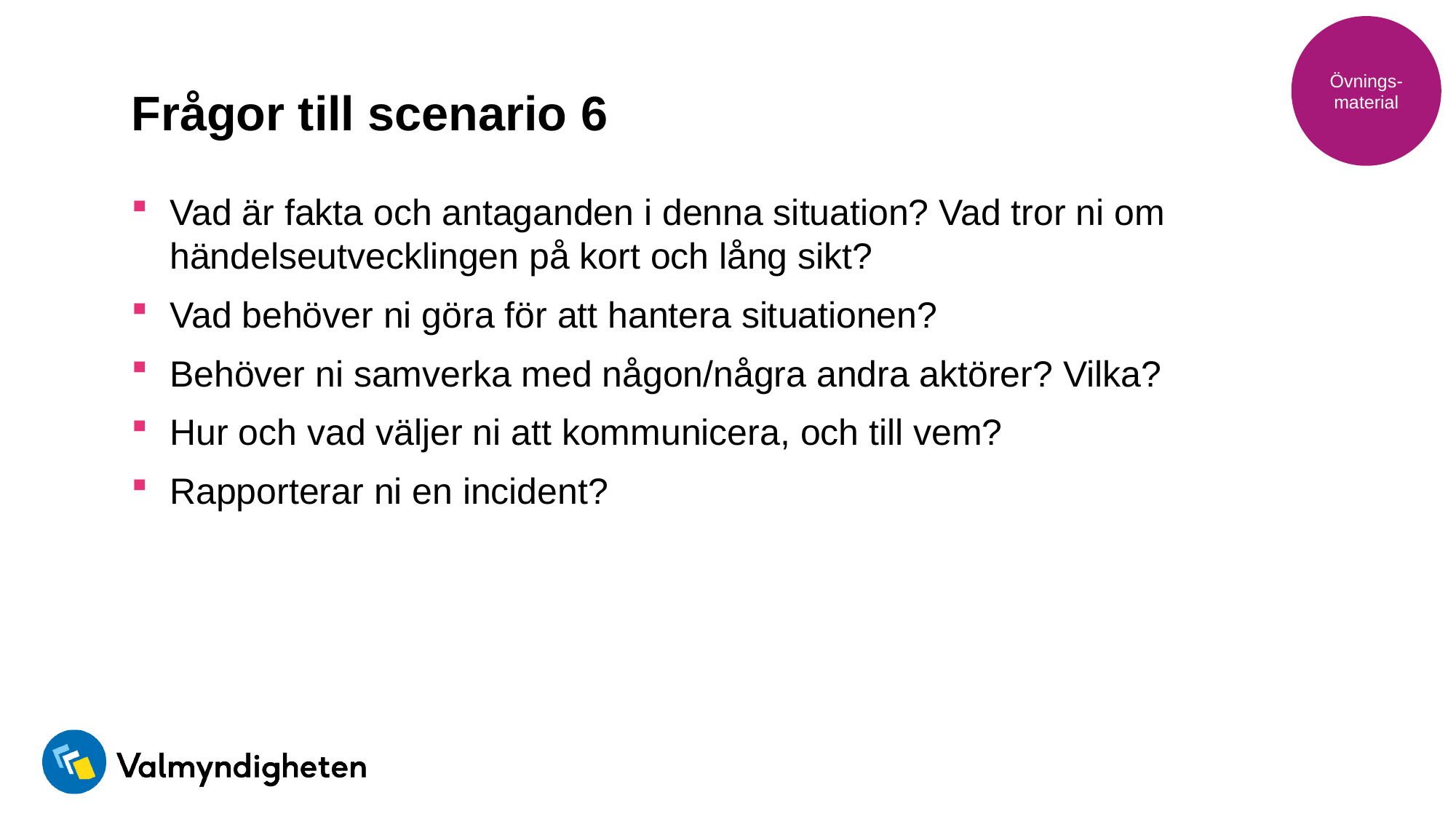

Övnings-material
# Frågor till scenario 6
Vad är fakta och antaganden i denna situation? Vad tror ni om händelseutvecklingen på kort och lång sikt?
Vad behöver ni göra för att hantera situationen?
Behöver ni samverka med någon/några andra aktörer? Vilka?
Hur och vad väljer ni att kommunicera, och till vem?
Rapporterar ni en incident?